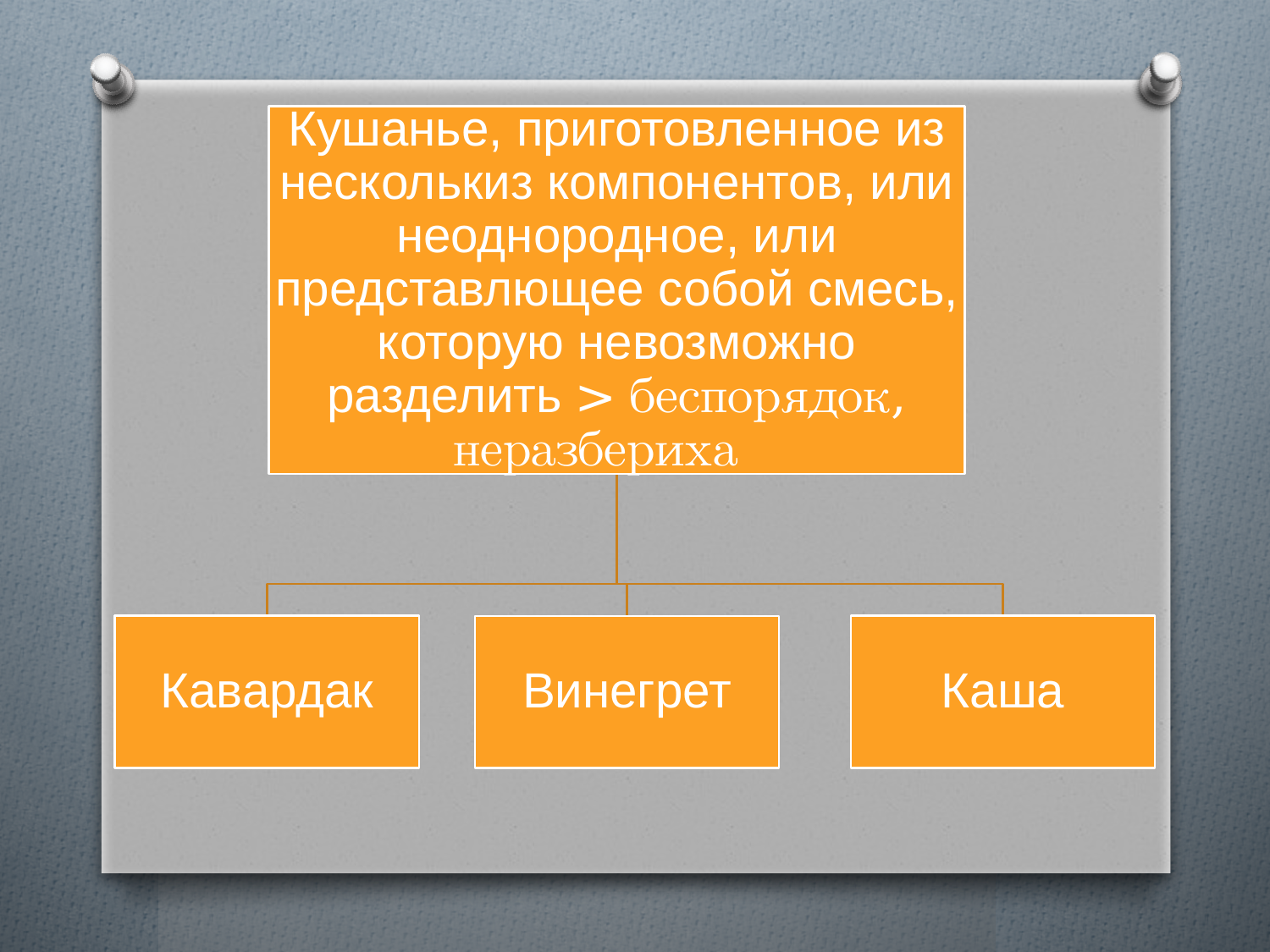

Кушанье, приготовленное из несколькиз компонентов, или неоднородное, или представлющее собой смесь, которую невозможно разделить > беспорядок, неразбериха
Кавардак
Винегрет
Каша